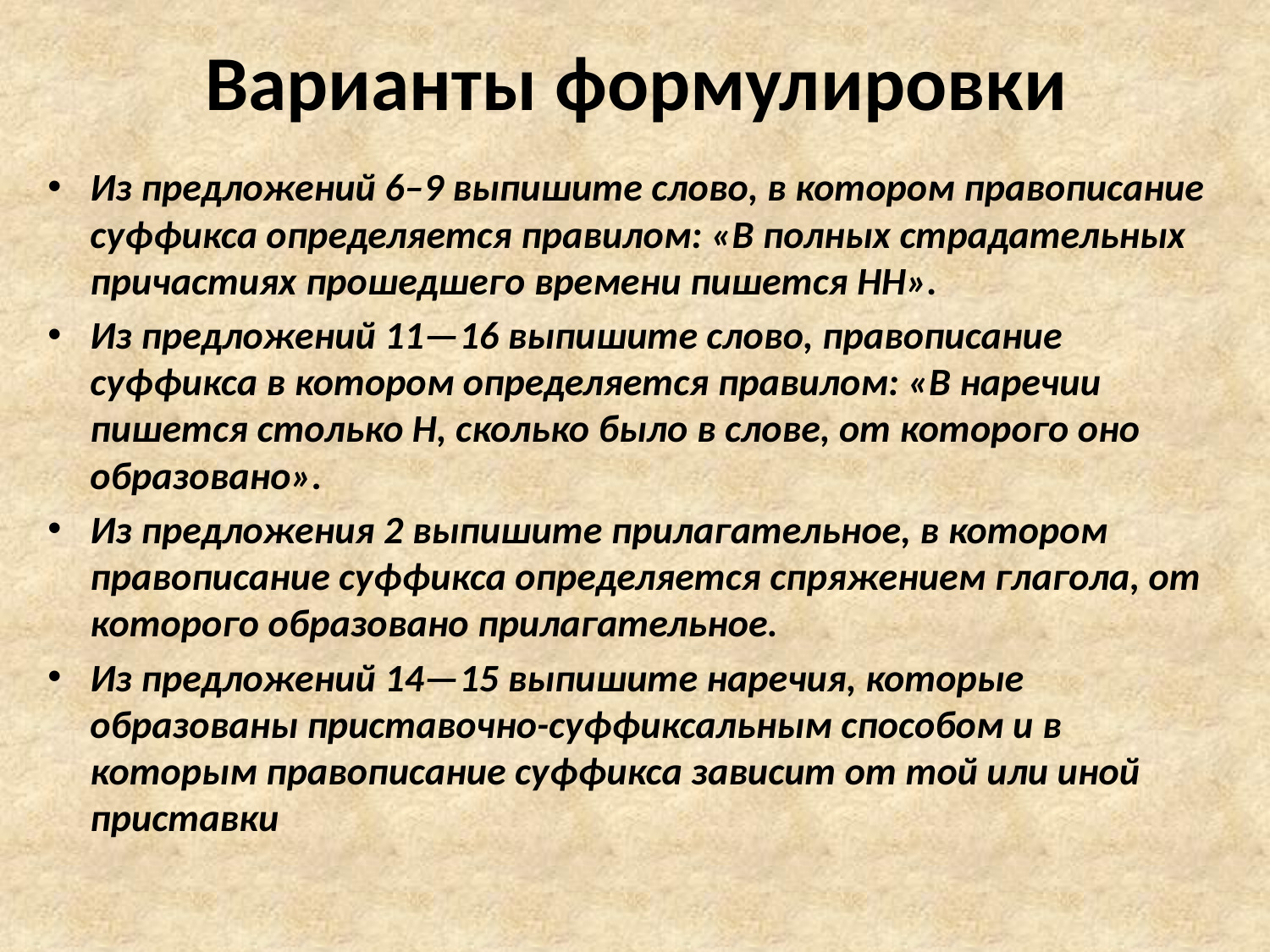

# Варианты формулировки
Из предложений 6–9 выпишите слово, в котором правописание суффикса определяется правилом: «В полных страдательных причастиях прошедшего времени пишется НН».
Из предложений 11—16 выпишите слово, правописание суффикса в котором определяется правилом: «В наречии пишется столько Н, сколько было в слове, от которого оно образовано».
Из предложения 2 выпишите прилагательное, в котором правописание суффикса определяется спряжением глагола, от которого образовано прилагательное.
Из предложений 14—15 выпишите наречия, которые образованы приставочно-суффиксальным способом и в которым правописание суффикса зависит от той или иной приставки